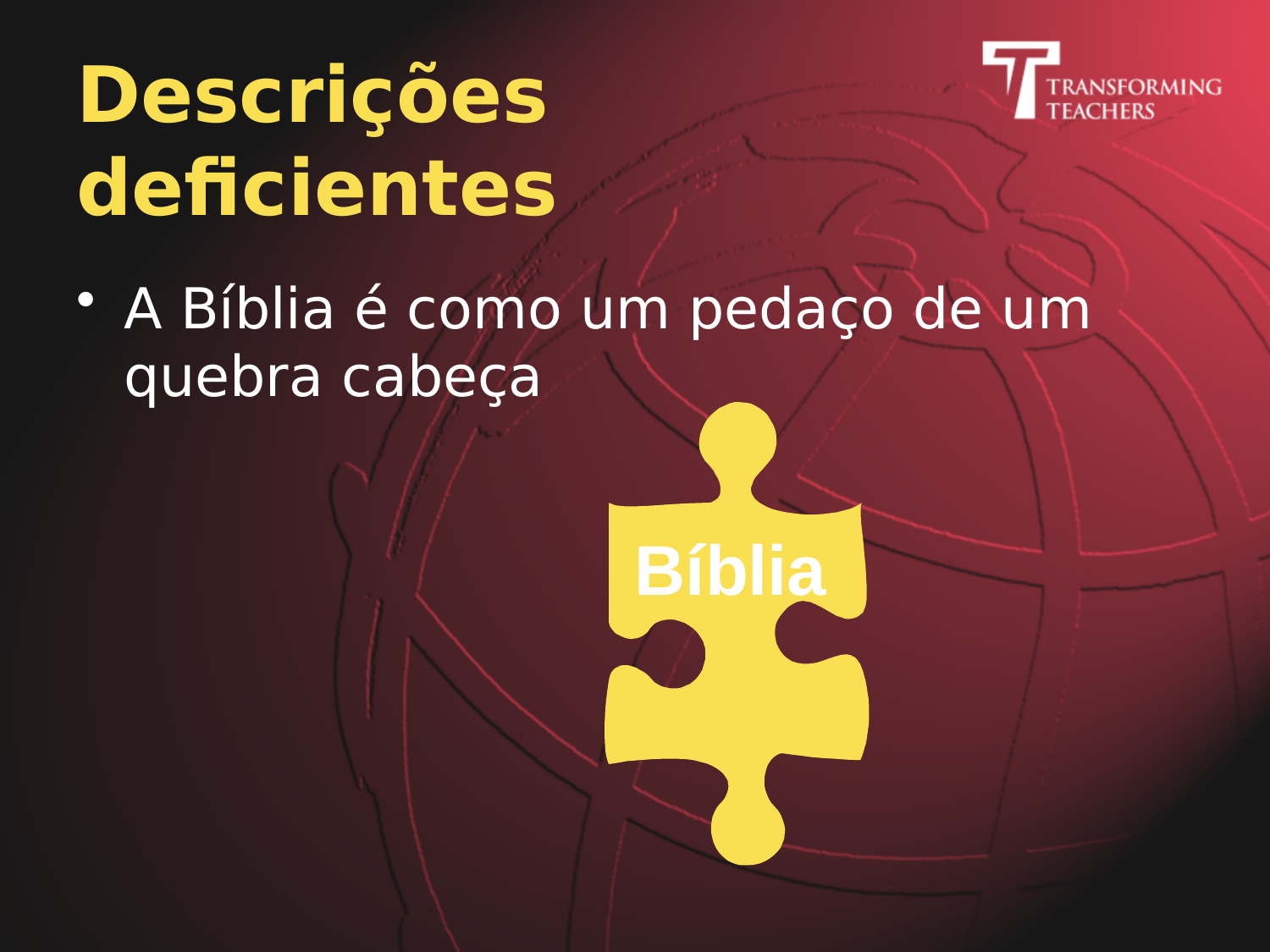

# Descrições deficientes
A Bíblia é como um pedaço de um quebra cabeça
Bíblia